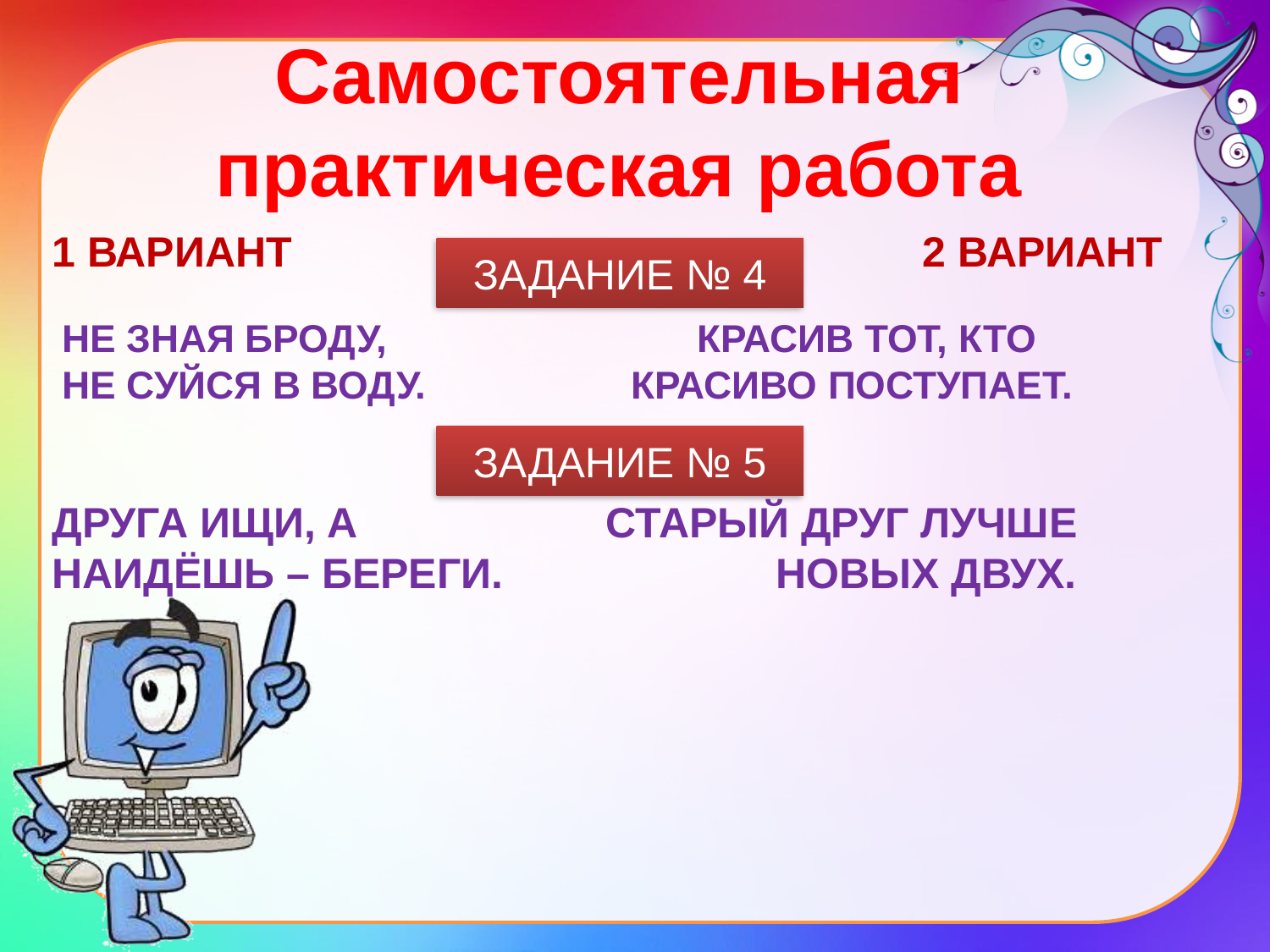

Самостоятельная практическая работа

1 ВАРИАНТ
2 ВАРИАНТ
ЗАДАНИЕ № 4
НЕ ЗНАЯ БРОДУ,   			КРАСИВ ТОТ, КТО
НЕ СУЙСЯ В ВОДУ.                   КРАСИВО ПОСТУПАЕТ.
ЗАДАНИЕ № 5
ДРУГА ИЩИ, А                     СТАРЫЙ ДРУГ ЛУЧШЕ
НАИДЁШЬ – БЕРЕГИ.                       НОВЫХ ДВУХ.